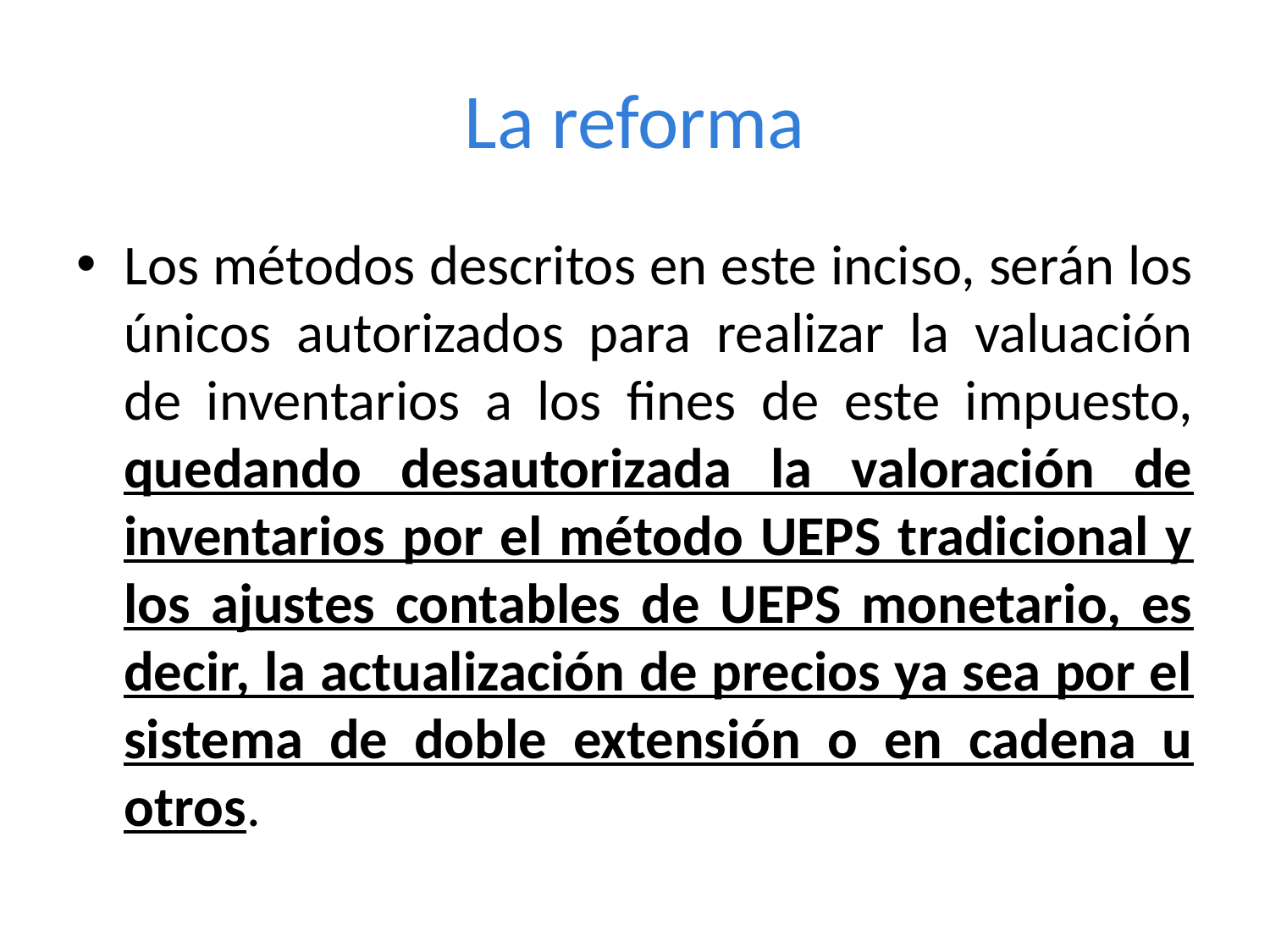

# La reforma
Los métodos descritos en este inciso, serán los únicos autorizados para realizar la valuación de inventarios a los fines de este impuesto, quedando desautorizada la valoración de inventarios por el método UEPS tradicional y los ajustes contables de UEPS monetario, es decir, la actualización de precios ya sea por el sistema de doble extensión o en cadena u otros.